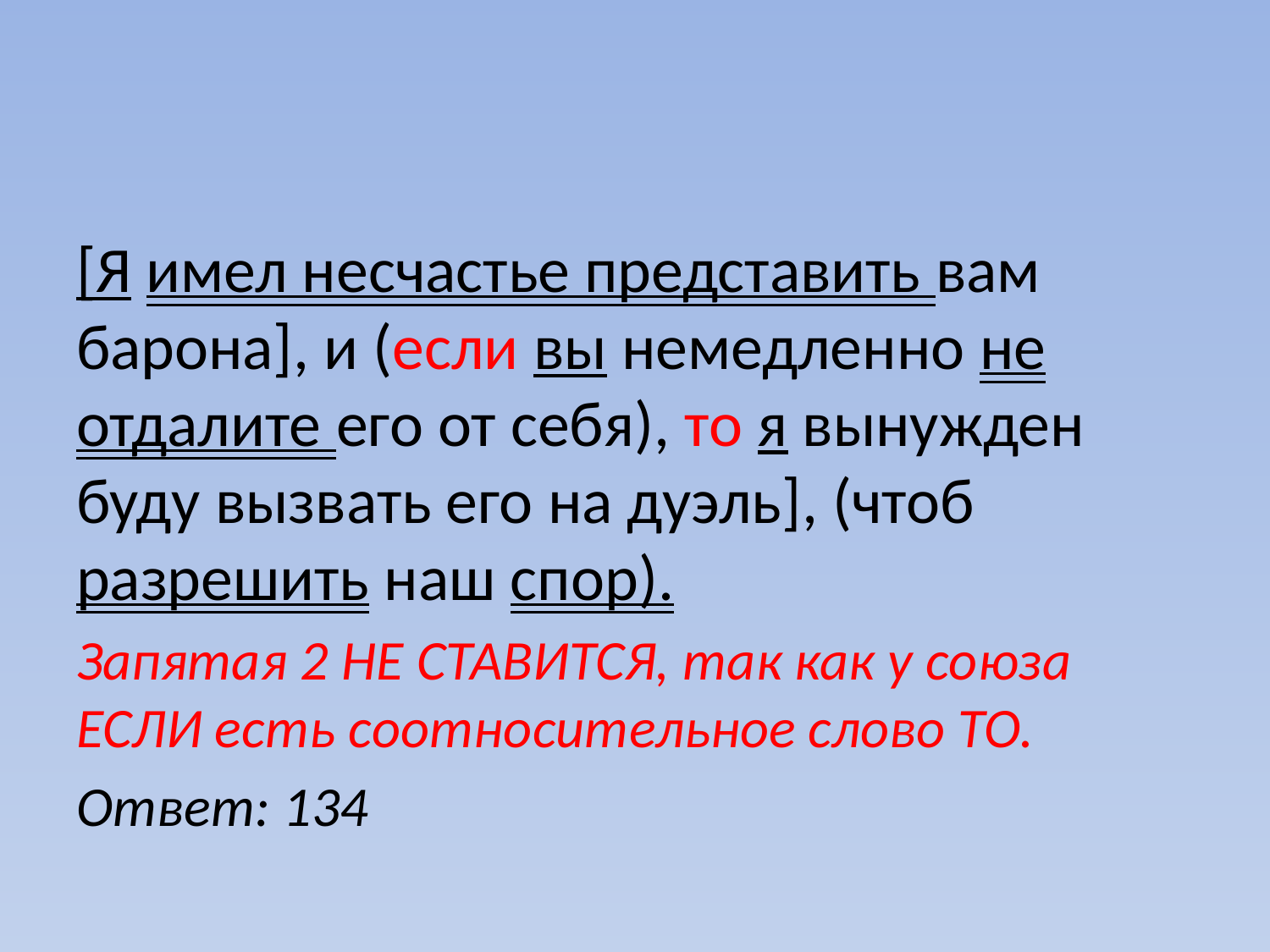

#
[Я имел несчастье представить вам барона], и (если вы немедленно не отдалите его от себя), то я вынужден буду вызвать его на дуэль], (чтоб разрешить наш спор).
Запятая 2 НЕ СТАВИТСЯ, так как у союза ЕСЛИ есть соотносительное слово ТО.
Ответ: 134